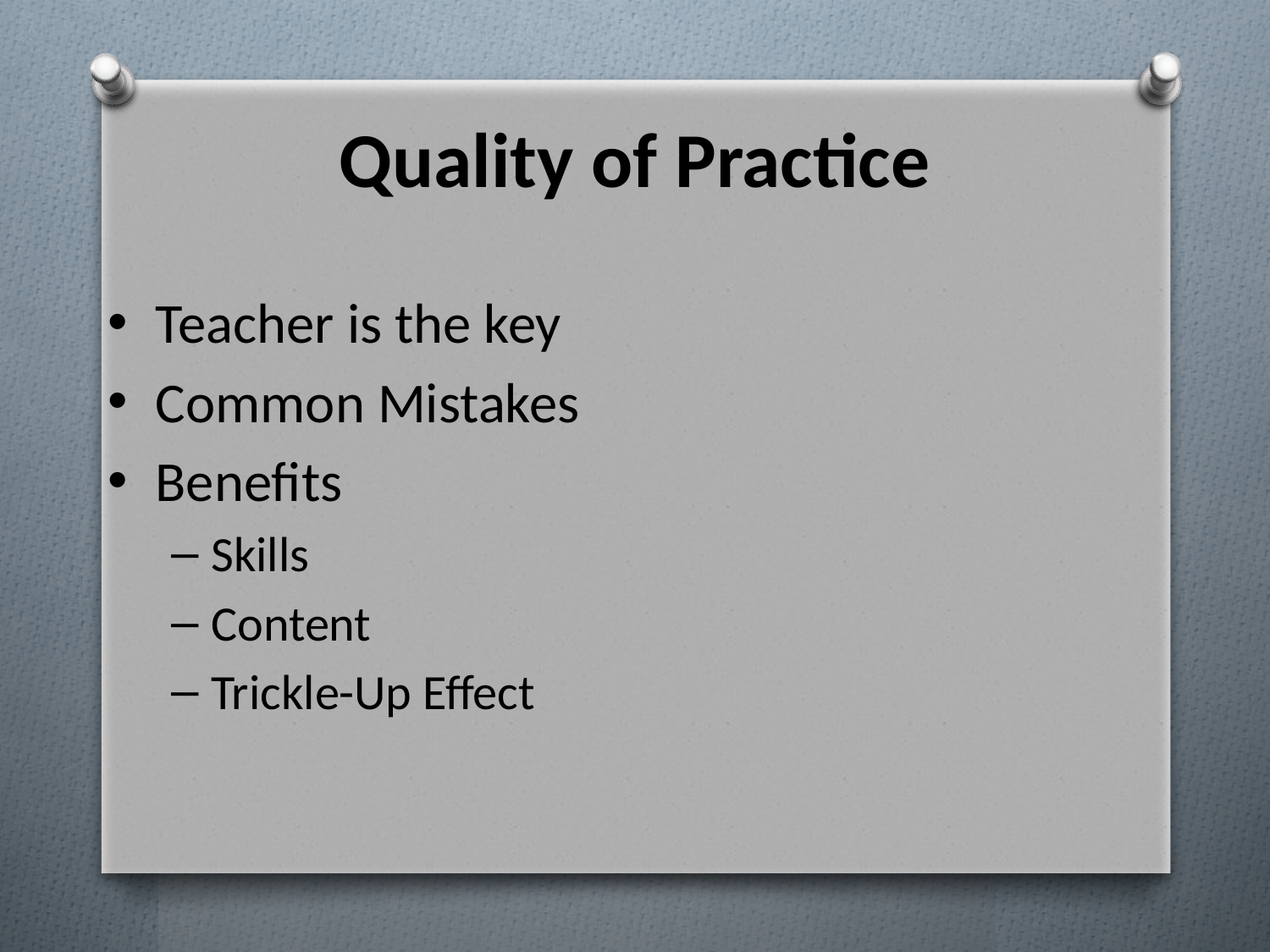

Quality of Practice
Teacher is the key
Common Mistakes
Benefits
Skills
Content
Trickle-Up Effect